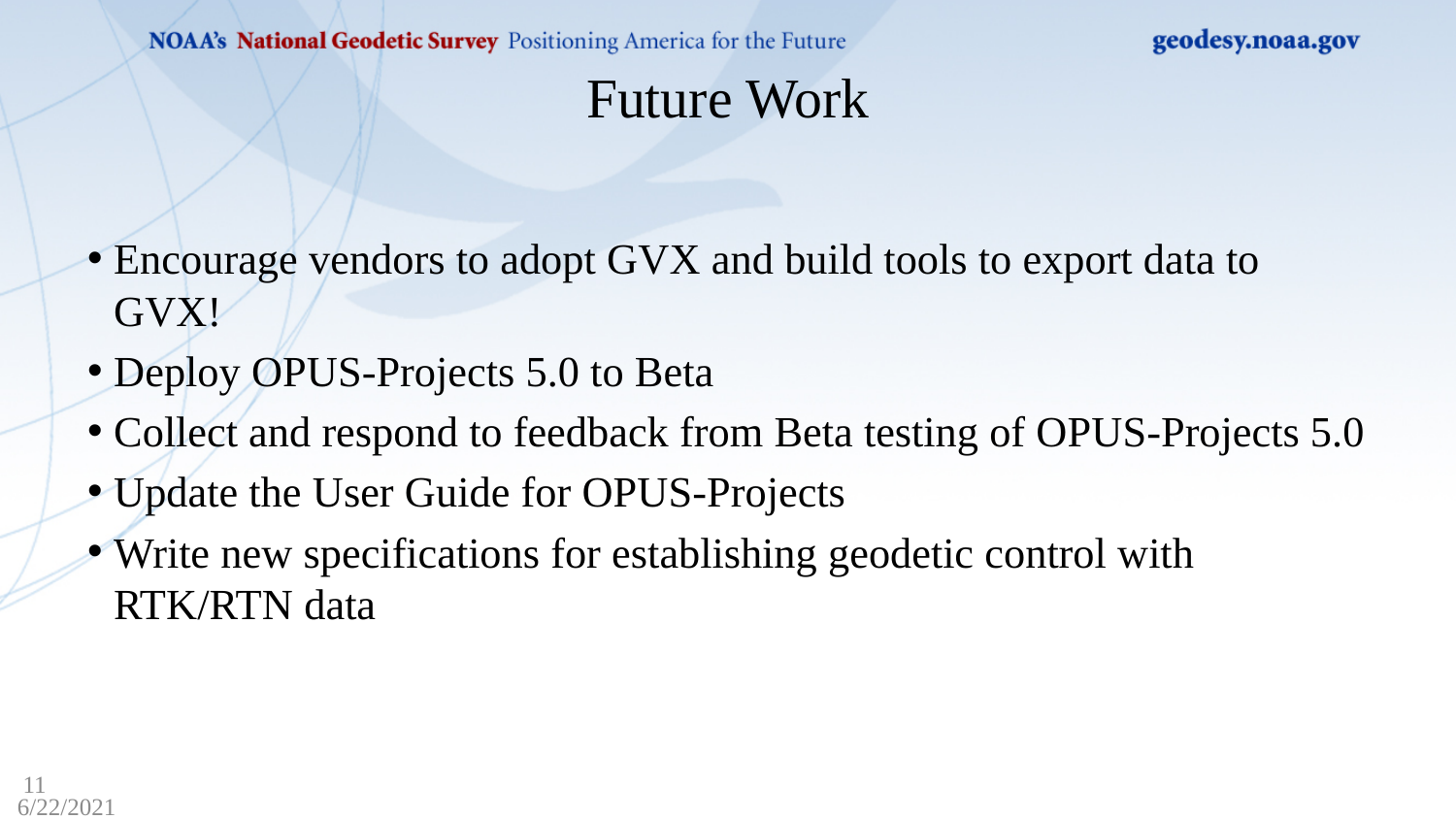

# Future Work

Encourage vendors to adopt GVX and build tools to export data to GVX!
Deploy OPUS-Projects 5.0 to Beta
Collect and respond to feedback from Beta testing of OPUS-Projects 5.0
Update the User Guide for OPUS-Projects
Write new specifications for establishing geodetic control with RTK/RTN data

11
6/22/2021